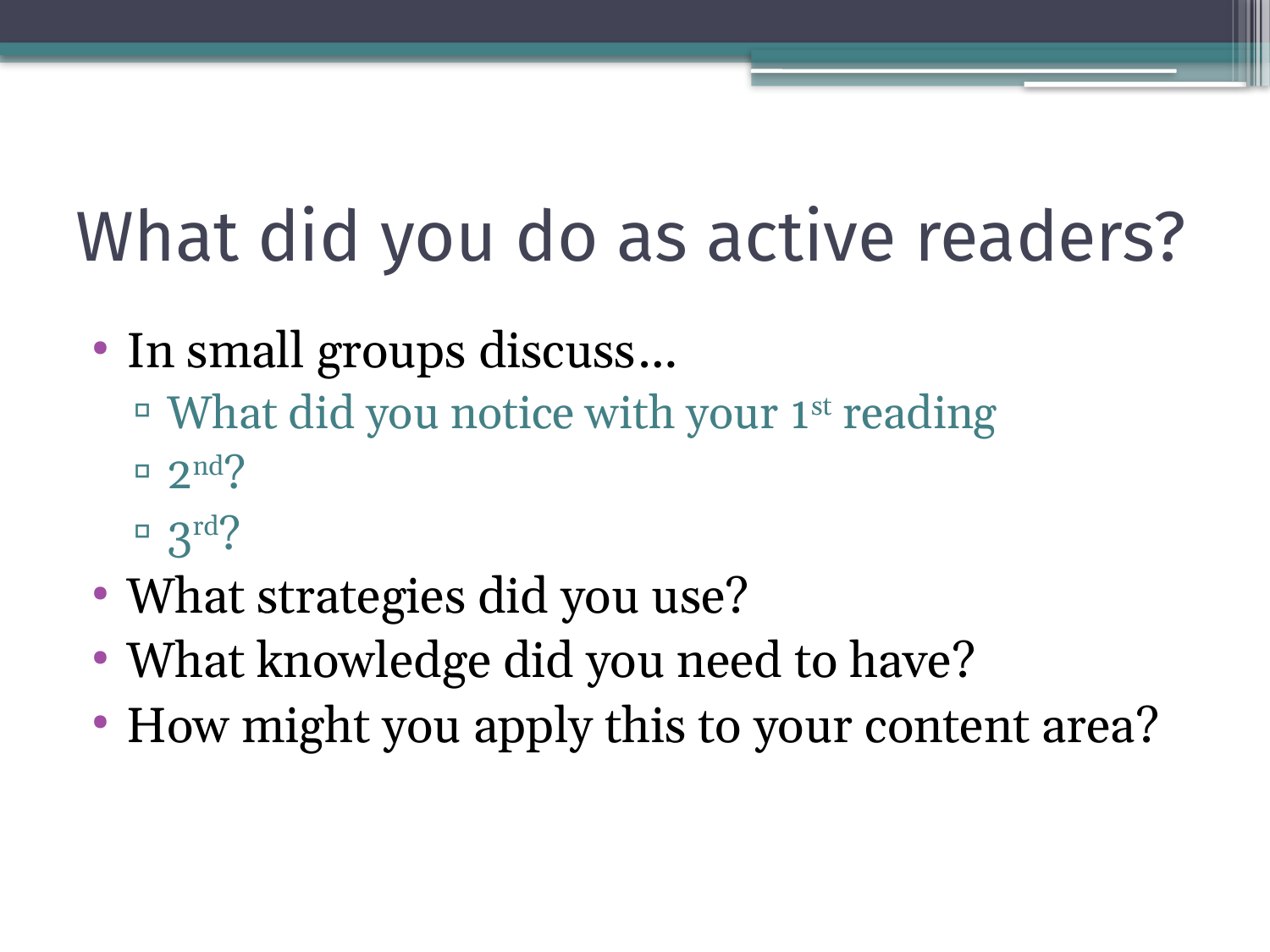

# What did you do as active readers?
In small groups discuss…
What did you notice with your 1st reading
2nd?
3rd?
What strategies did you use?
What knowledge did you need to have?
How might you apply this to your content area?